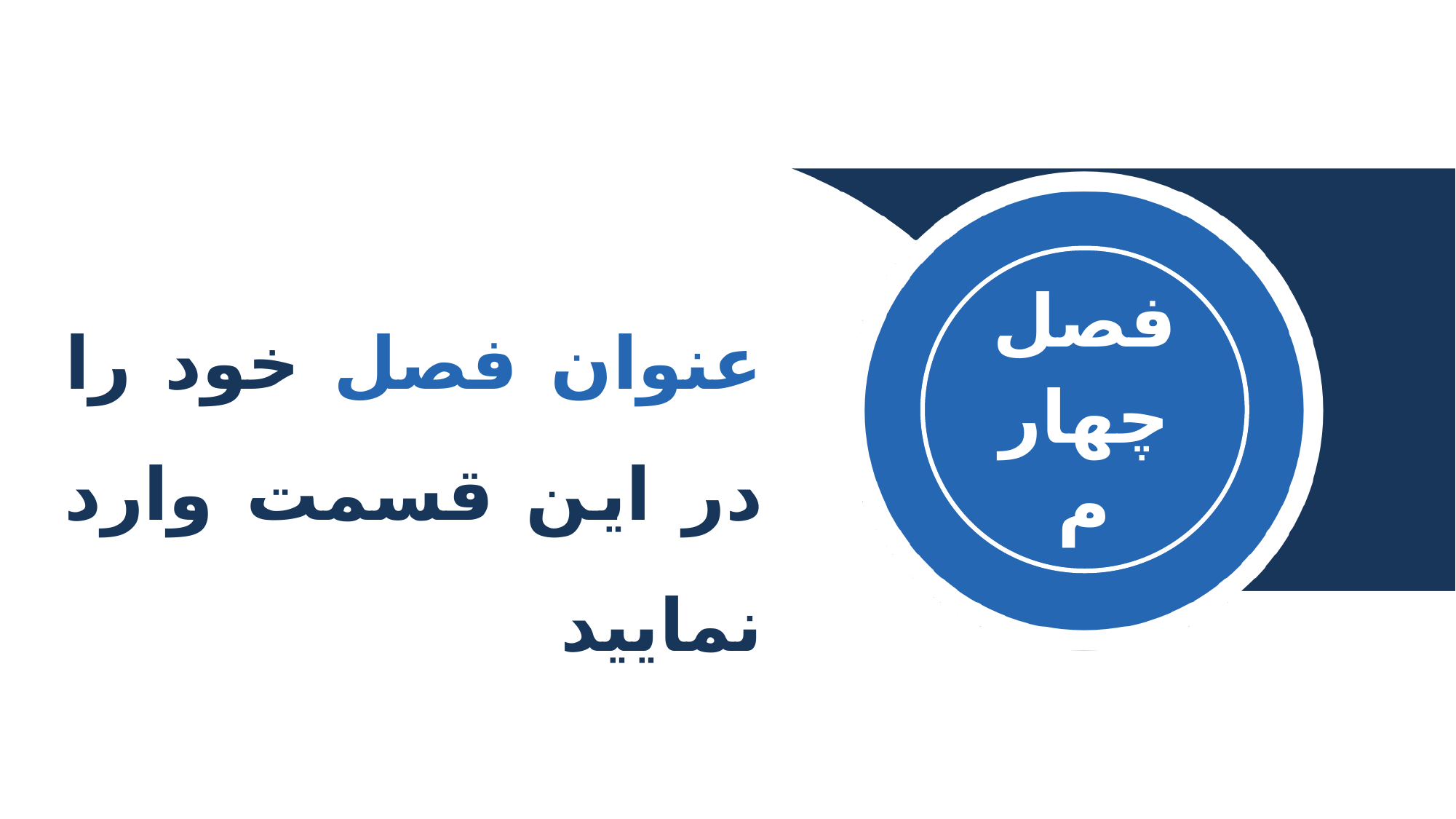

فصل
چهارم
عنوان فصل خود را در این قسمت وارد نمایید